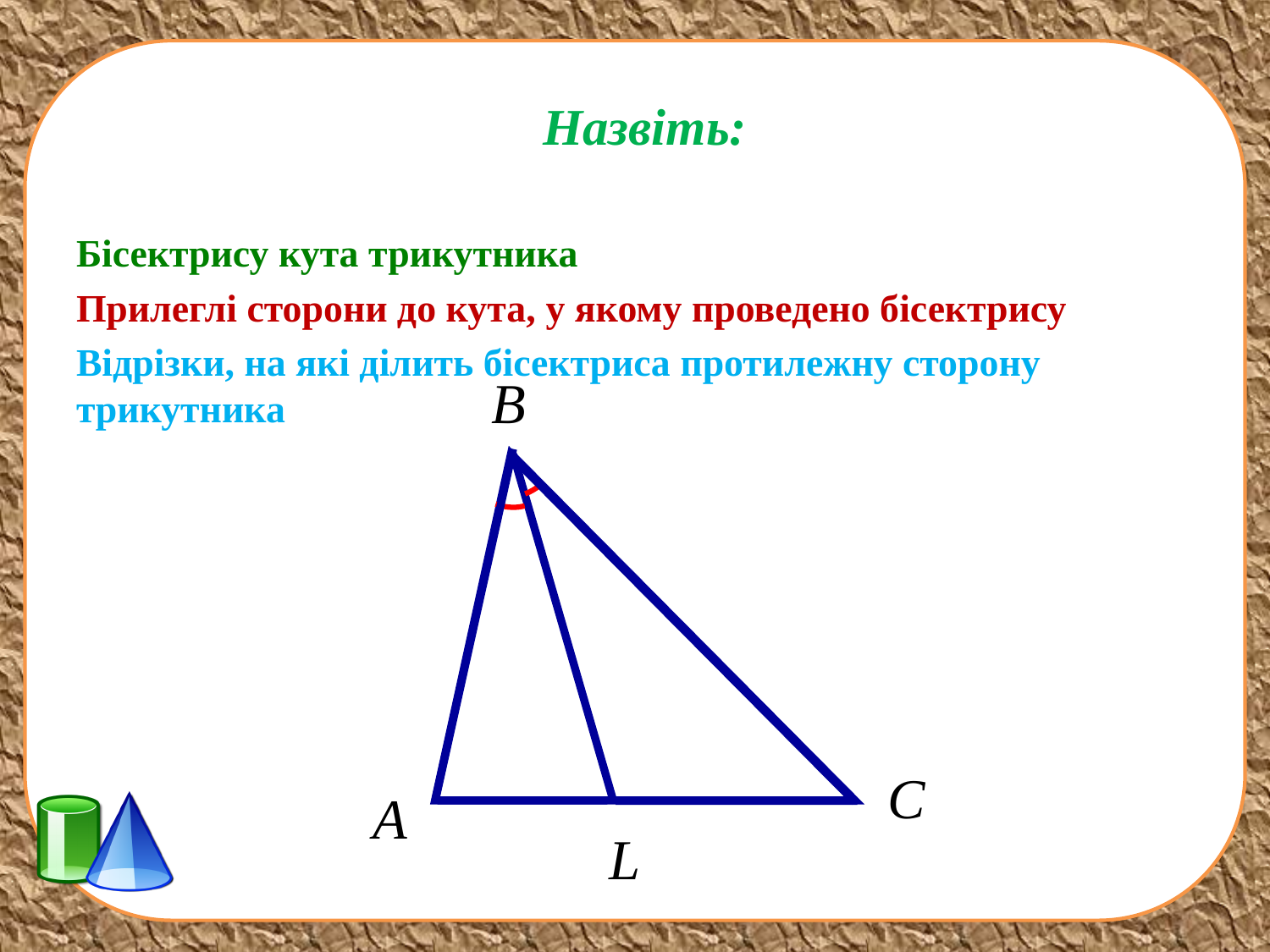

# Назвіть:
Бісектрису кута трикутника
Прилеглі сторони до кута, у якому проведено бісектрису
Відрізки, на які ділить бісектриса протилежну сторону трикутника
В

С
А

L